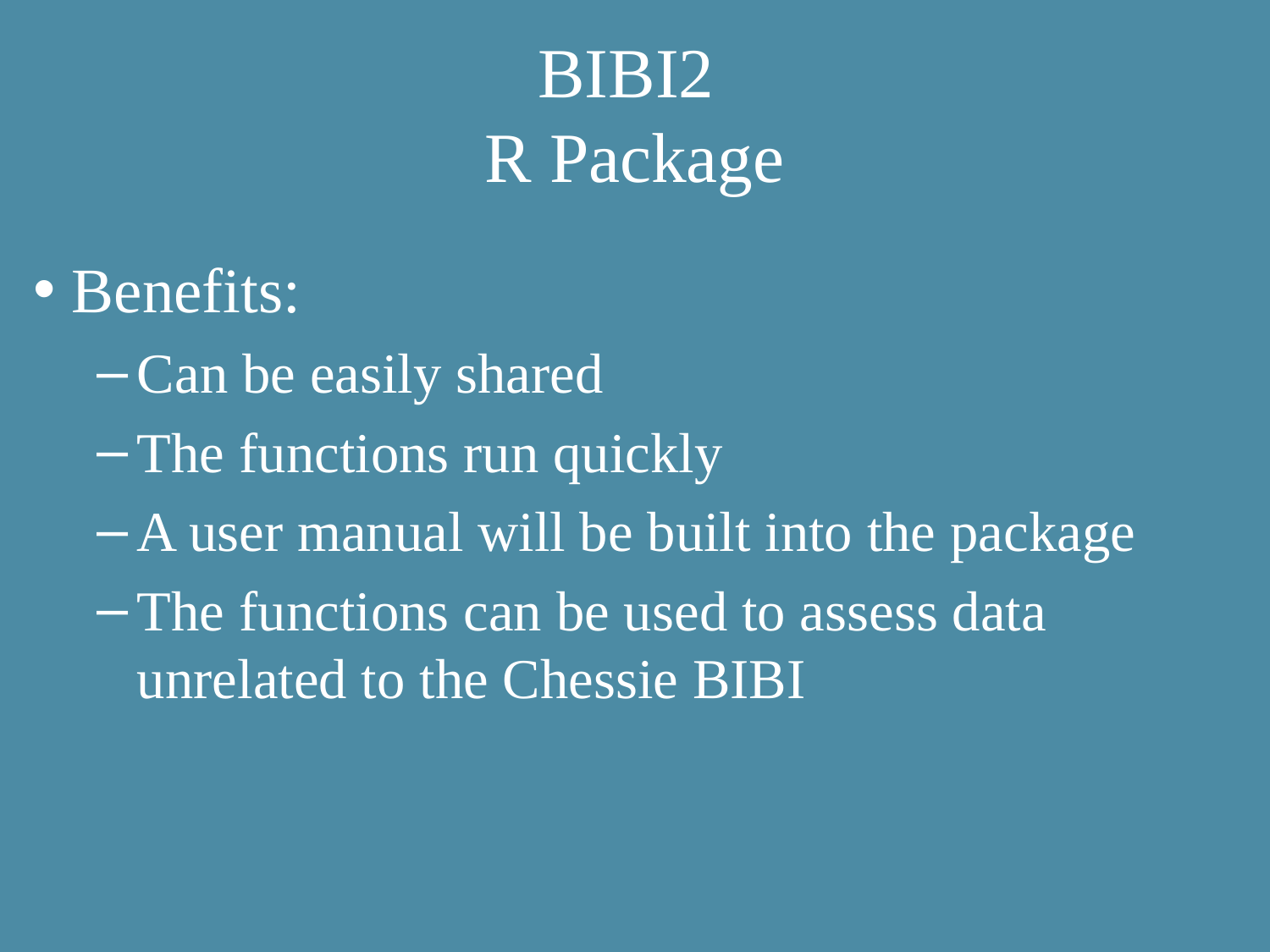

# BIBI2 R Package
Benefits:
Can be easily shared
The functions run quickly
A user manual will be built into the package
The functions can be used to assess data unrelated to the Chessie BIBI